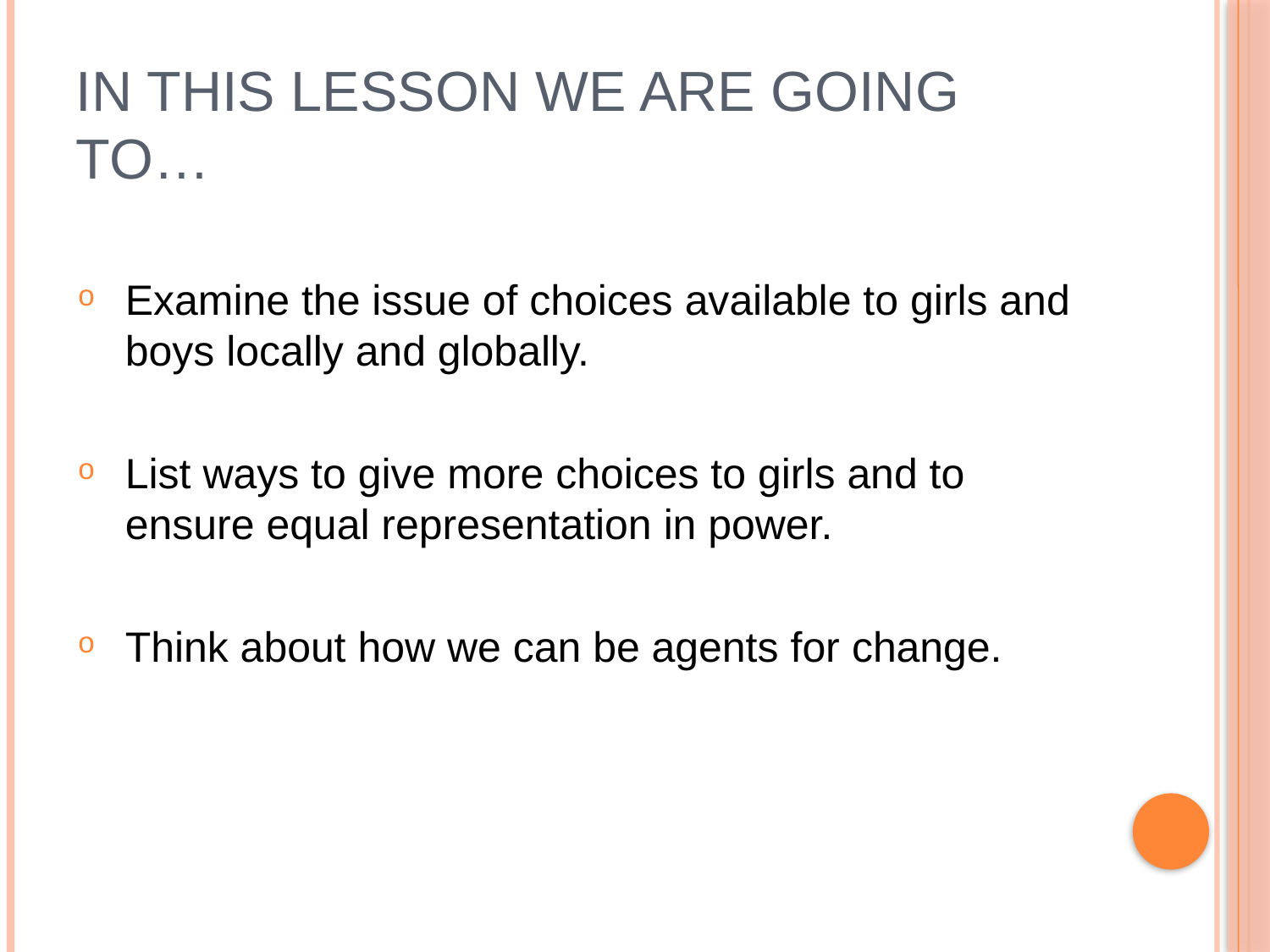

# In this lesson we are going to…
Examine the issue of choices available to girls and boys locally and globally.

List ways to give more choices to girls and to ensure equal representation in power.

Think about how we can be agents for change.